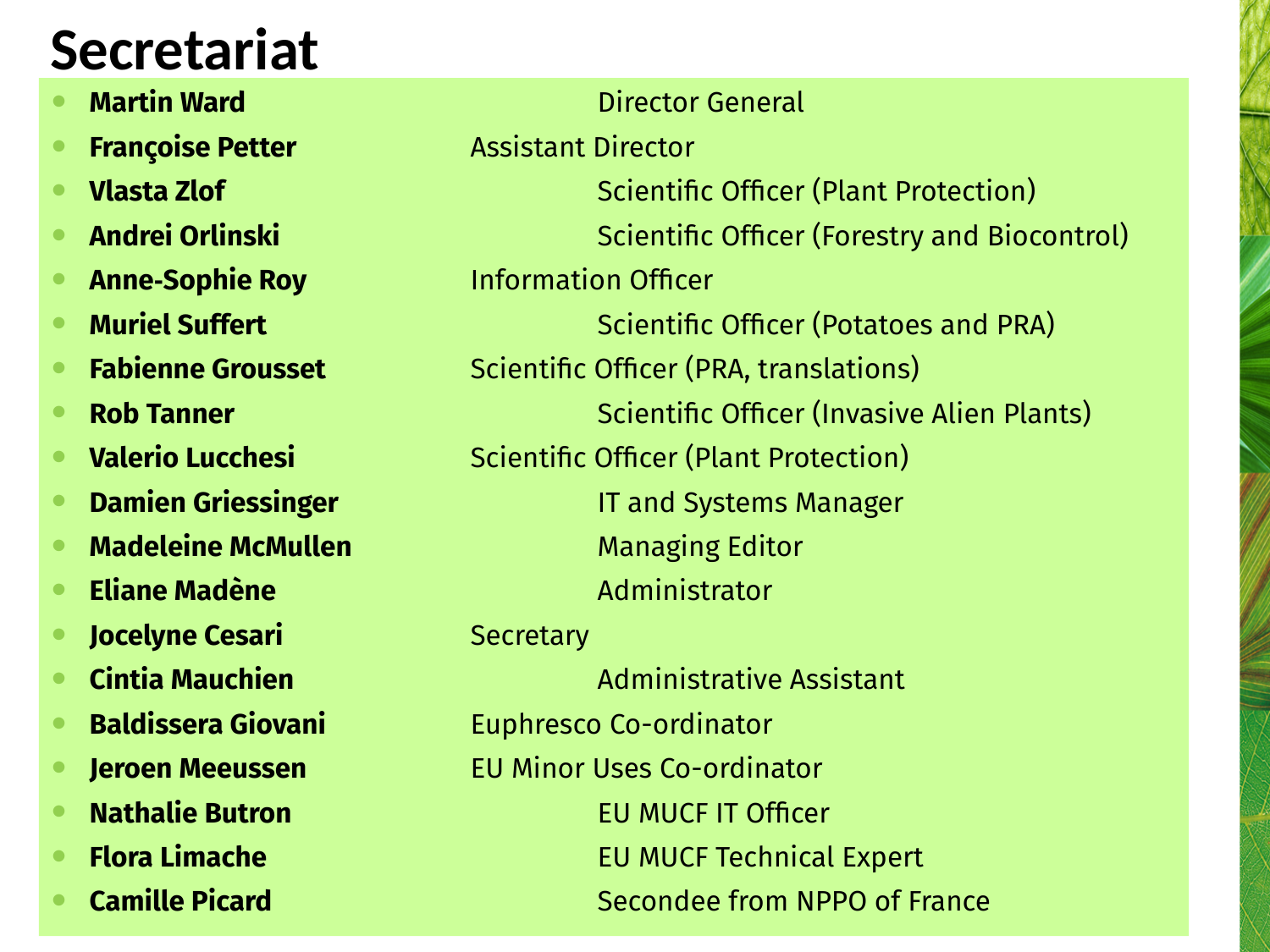

# Secretariat
Martin Ward 			Director General
Françoise Petter 		Assistant Director
Vlasta Zlof 			Scientific Officer (Plant Protection)
Andrei Orlinski 			Scientific Officer (Forestry and Biocontrol)
Anne‐Sophie Roy 		Information Officer
Muriel Suffert 			Scientific Officer (Potatoes and PRA)
Fabienne Grousset		Scientific Officer (PRA, translations)
Rob Tanner			Scientific Officer (Invasive Alien Plants)
Valerio Lucchesi 		Scientific Officer (Plant Protection)
Damien Griessinger 		IT and Systems Manager
Madeleine McMullen 		Managing Editor
Eliane Madène 			Administrator
Jocelyne Cesari 		Secretary
Cintia Mauchien			Administrative Assistant
Baldissera Giovani		Euphresco Co-ordinator
Jeroen Meeussen		EU Minor Uses Co-ordinator
Nathalie Butron			EU MUCF IT Officer
Flora Limache			EU MUCF Technical Expert
Camille Picard			Secondee from NPPO of France